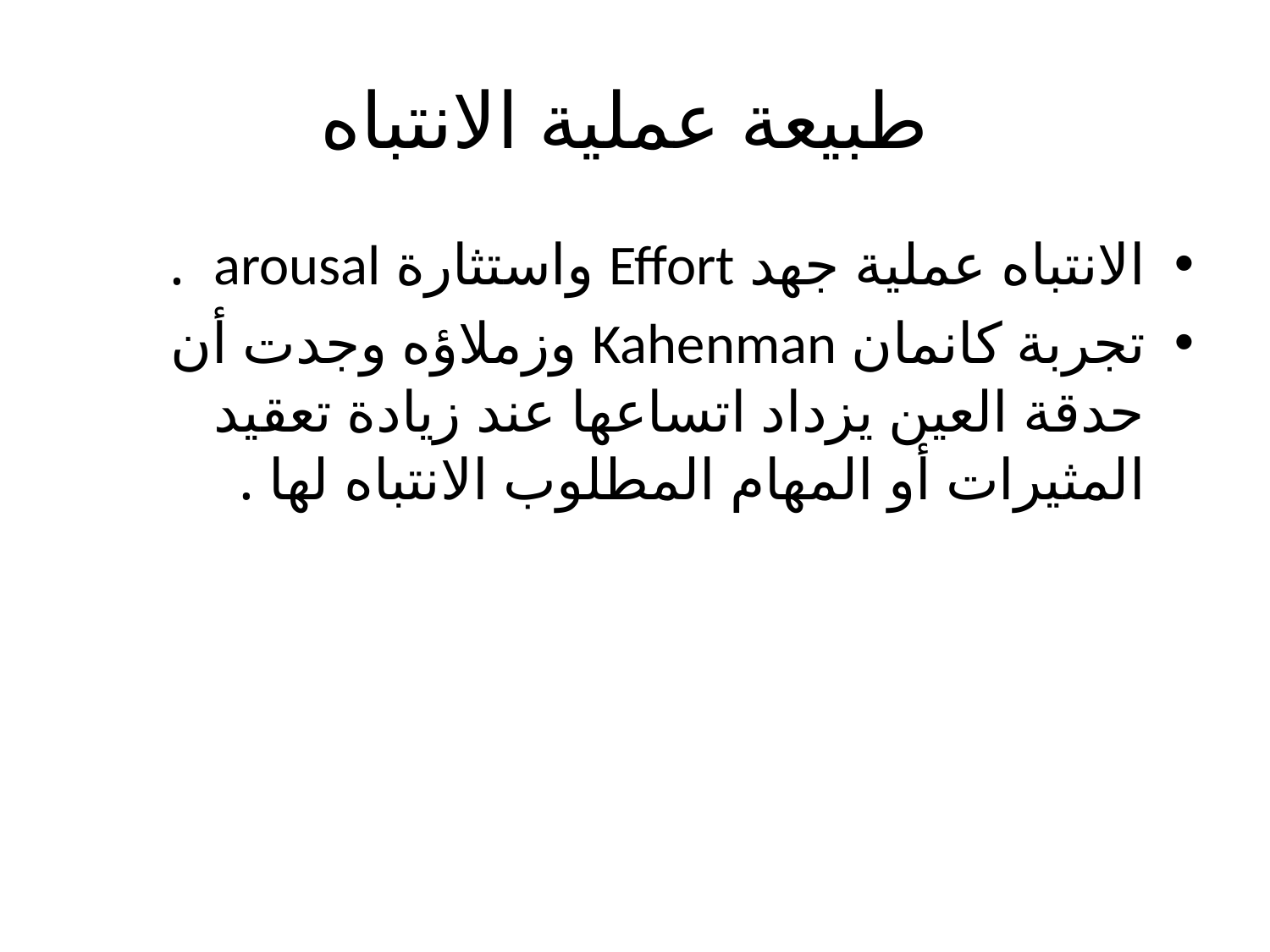

# طبيعة عملية الانتباه
الانتباه عملية جهد Effort واستثارة arousal  .
تجربة كانمان Kahenman وزملاؤه وجدت أن حدقة العين يزداد اتساعها عند زيادة تعقيد المثيرات أو المهام المطلوب الانتباه لها .